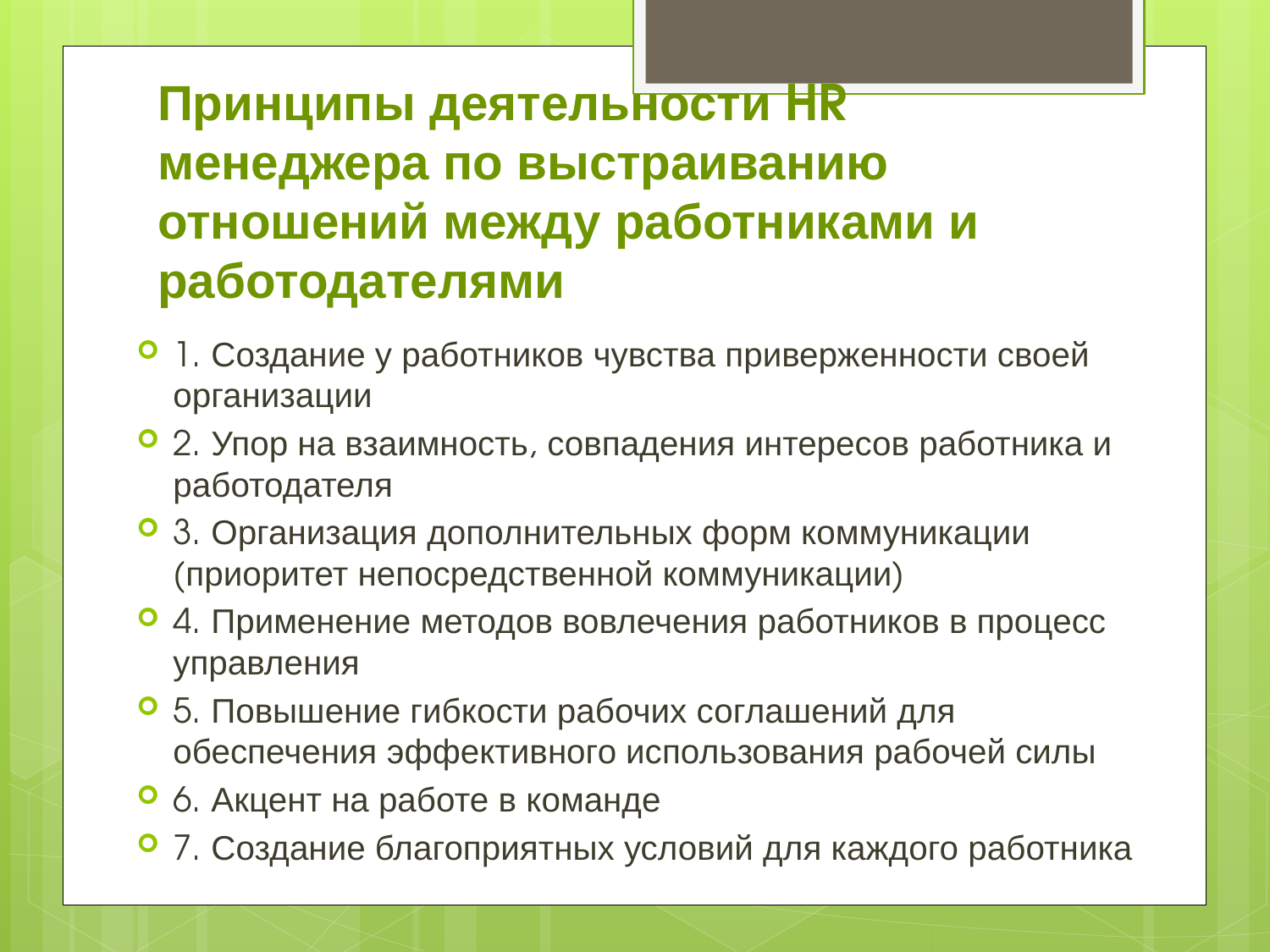

# Принципы деятельности HR менеджера по выстраиванию отношений между работниками и работодателями
1. Создание у работников чувства приверженности своей организации
2. Упор на взаимность, совпадения интересов работника и работодателя
3. Организация дополнительных форм коммуникации (приоритет непосредственной коммуникации)
4. Применение методов вовлечения работников в процесс управления
5. Повышение гибкости рабочих соглашений для обеспечения эффективного использования рабочей силы
6. Акцент на работе в команде
7. Создание благоприятных условий для каждого работника